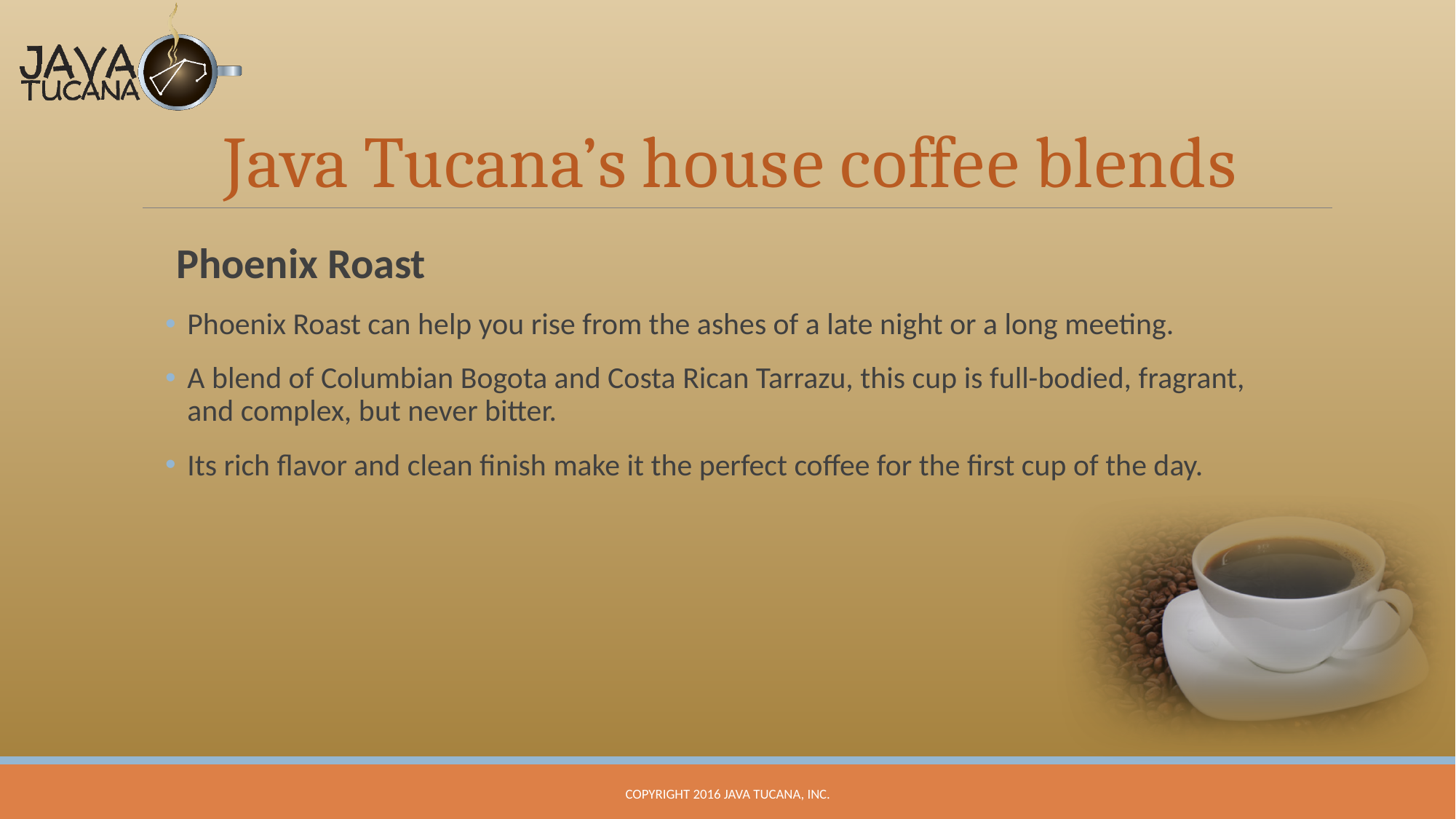

# Java Tucana’s house coffee blends
Phoenix Roast
Phoenix Roast can help you rise from the ashes of a late night or a long meeting.
A blend of Columbian Bogota and Costa Rican Tarrazu, this cup is full-bodied, fragrant, and complex, but never bitter.
Its rich flavor and clean finish make it the perfect coffee for the first cup of the day.

Copyright 2016 Java Tucana, Inc.